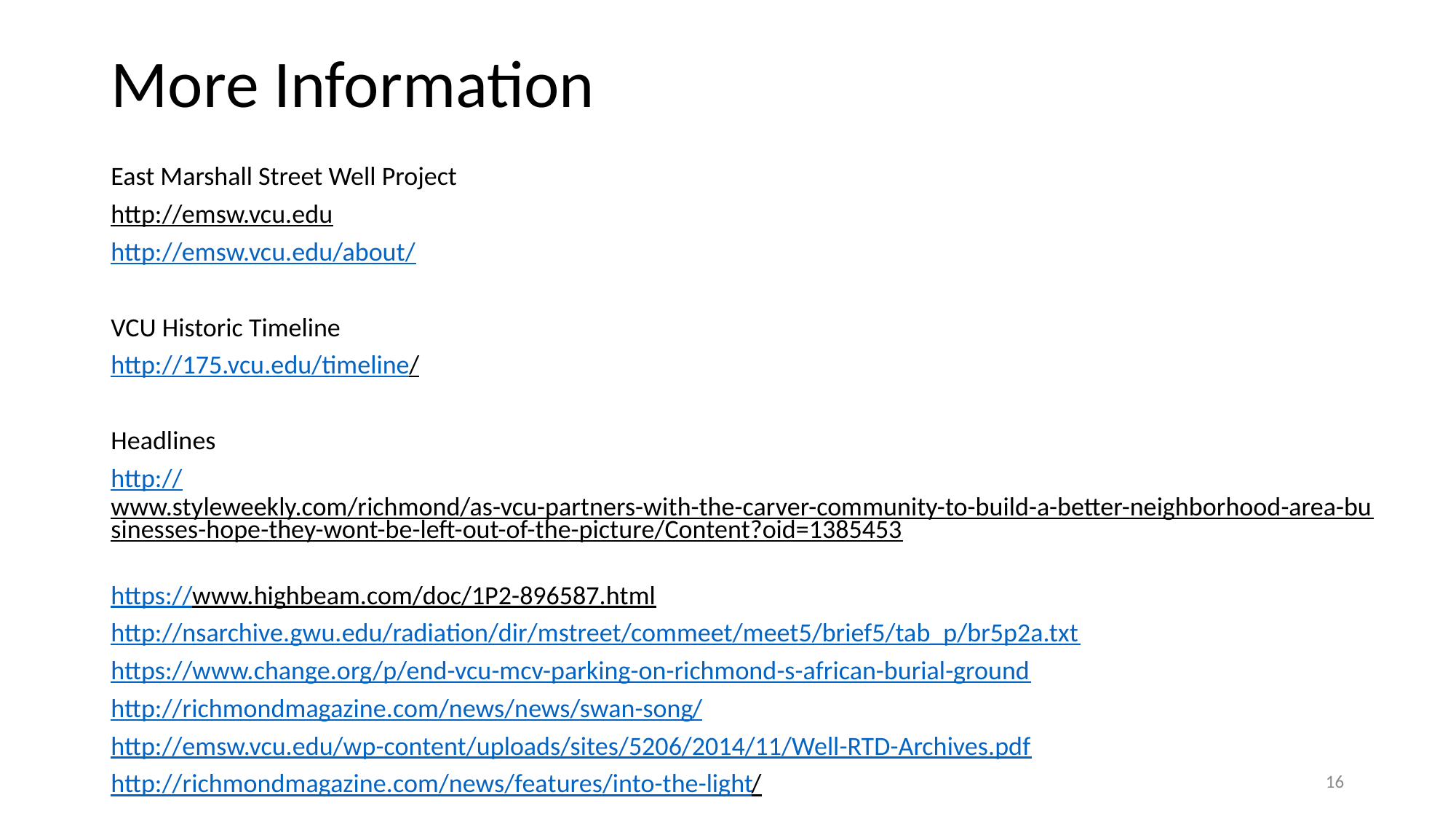

# More Information
East Marshall Street Well Project
http://emsw.vcu.edu
http://emsw.vcu.edu/about/

VCU Historic Timeline
http://175.vcu.edu/timeline/

Headlines
http://www.styleweekly.com/richmond/as-vcu-partners-with-the-carver-community-to-build-a-better-neighborhood-area-businesses-hope-they-wont-be-left-out-of-the-picture/Content?oid=1385453
https://www.highbeam.com/doc/1P2-896587.html
http://nsarchive.gwu.edu/radiation/dir/mstreet/commeet/meet5/brief5/tab_p/br5p2a.txt
https://www.change.org/p/end-vcu-mcv-parking-on-richmond-s-african-burial-ground
http://richmondmagazine.com/news/news/swan-song/
http://emsw.vcu.edu/wp-content/uploads/sites/5206/2014/11/Well-RTD-Archives.pdf
http://richmondmagazine.com/news/features/into-the-light/

16